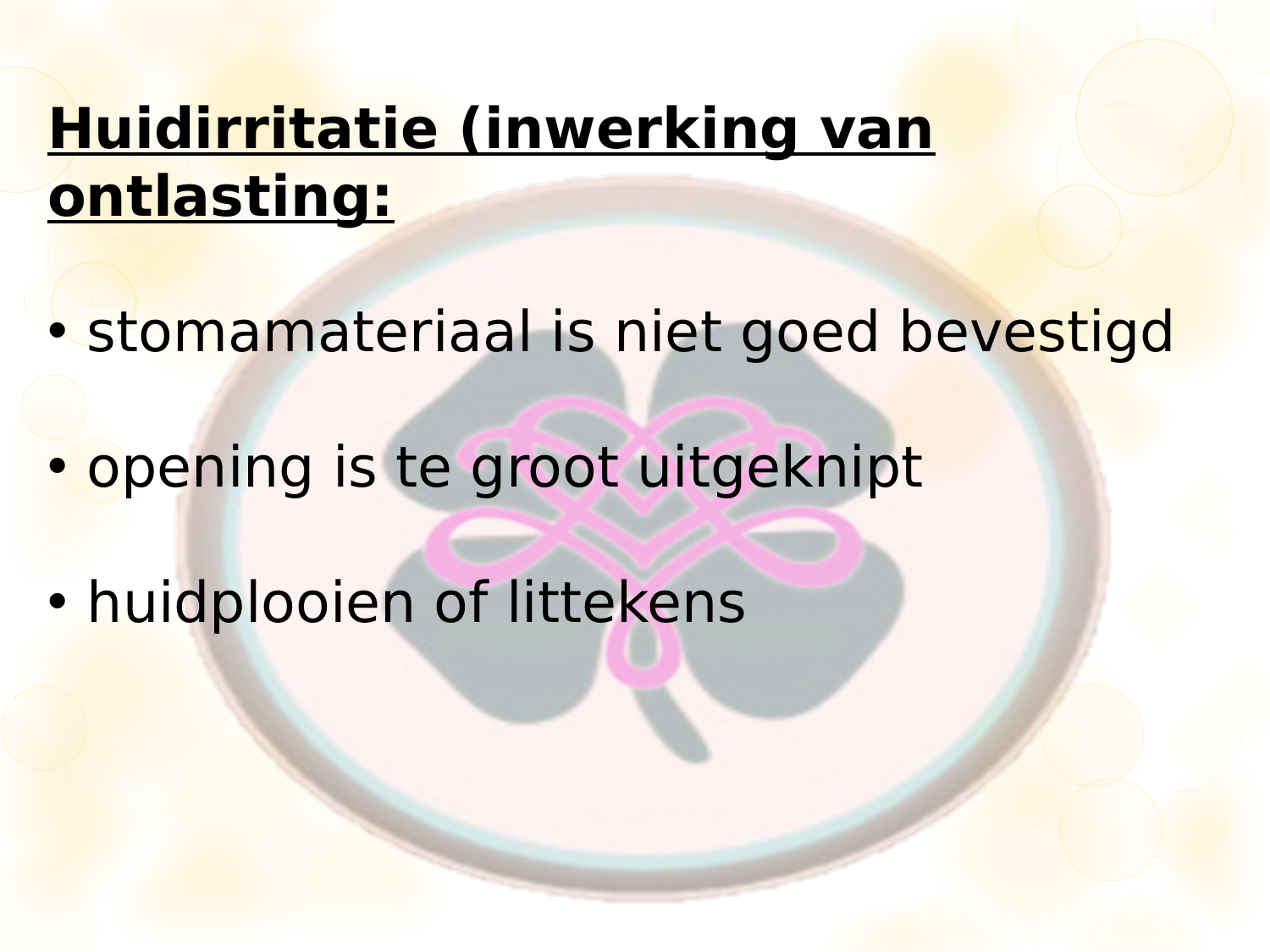

Huidirritatie (inwerking van ontlasting:

stomamateriaal is niet goed bevestigd

opening is te groot uitgeknipt

huidplooien of littekens